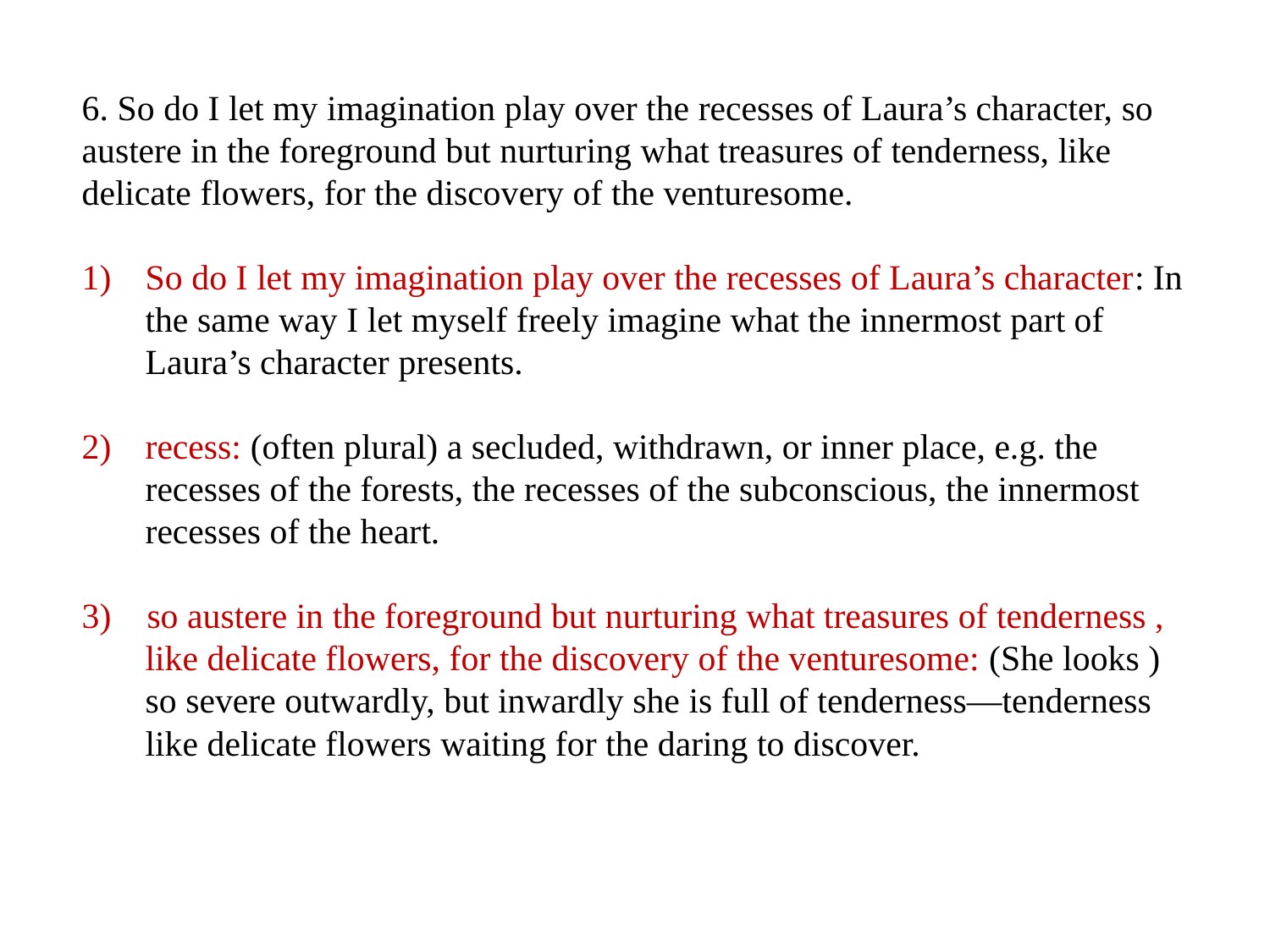

6. So do I let my imagination play over the recesses of Laura’s character, so austere in the foreground but nurturing what treasures of tenderness, like delicate flowers, for the discovery of the venturesome.

So do I let my imagination play over the recesses of Laura’s character: In the same way I let myself freely imagine what the innermost part of Laura’s character presents.

recess: (often plural) a secluded, withdrawn, or inner place, e.g. the recesses of the forests, the recesses of the subconscious, the innermost recesses of the heart.

3)    so austere in the foreground but nurturing what treasures of tenderness , like delicate flowers, for the discovery of the venturesome: (She looks ) so severe outwardly, but inwardly she is full of tenderness—tenderness like delicate flowers waiting for the daring to discover.